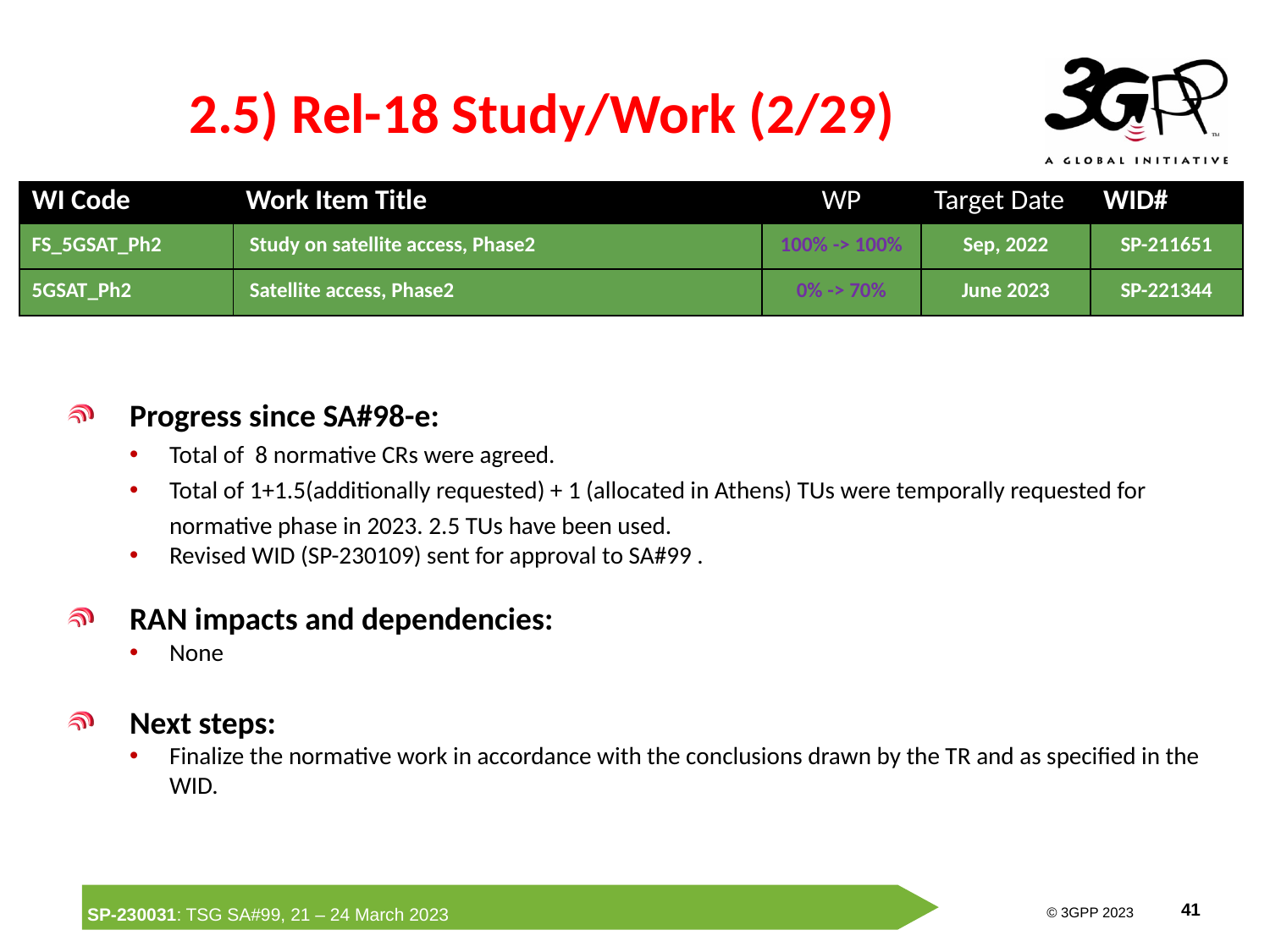

# 2.5) Rel-18 Study/Work (2/29)
| WI Code | Work Item Title | WP | Target Date | WID# |
| --- | --- | --- | --- | --- |
| FS\_5GSAT\_Ph2 | Study on satellite access, Phase2 | 100% -> 100% | Sep, 2022 | SP-211651 |
| 5GSAT\_Ph2 | Satellite access, Phase2 | 0% -> 70% | June 2023 | SP-221344 |
Progress since SA#98-e:
Total of  8 normative CRs were agreed.
Total of 1+1.5(additionally requested) + 1 (allocated in Athens) TUs were temporally requested for normative phase in 2023. 2.5 TUs have been used.
Revised WID (SP-230109) sent for approval to SA#99 .

RAN impacts and dependencies:
None

Next steps:
Finalize the normative work in accordance with the conclusions drawn by the TR and as specified in the WID.